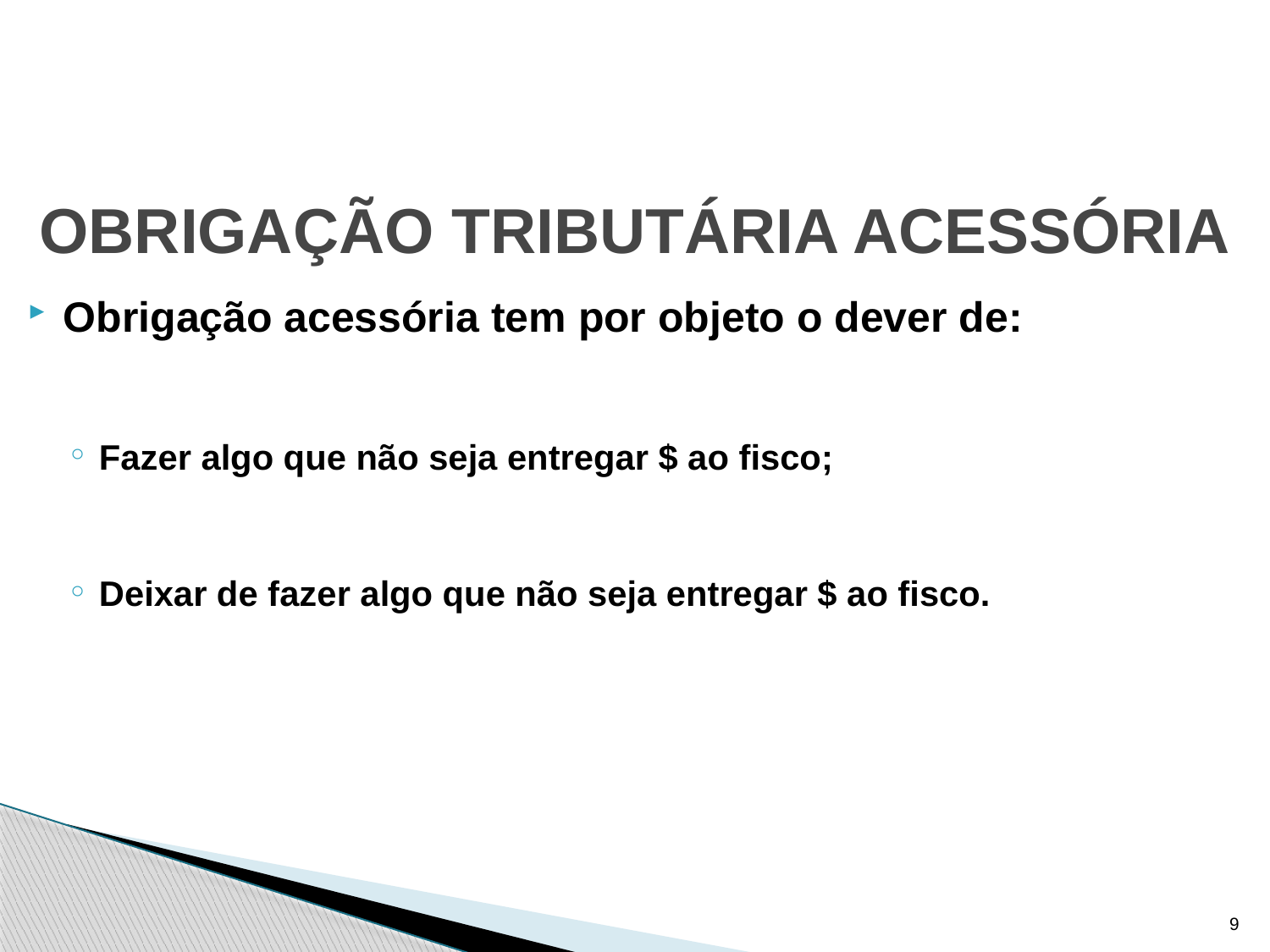

# OBRIGAÇÃO TRIBUTÁRIA ACESSÓRIA
Obrigação acessória tem por objeto o dever de:

Fazer algo que não seja entregar $ ao fisco;

Deixar de fazer algo que não seja entregar $ ao fisco.

9